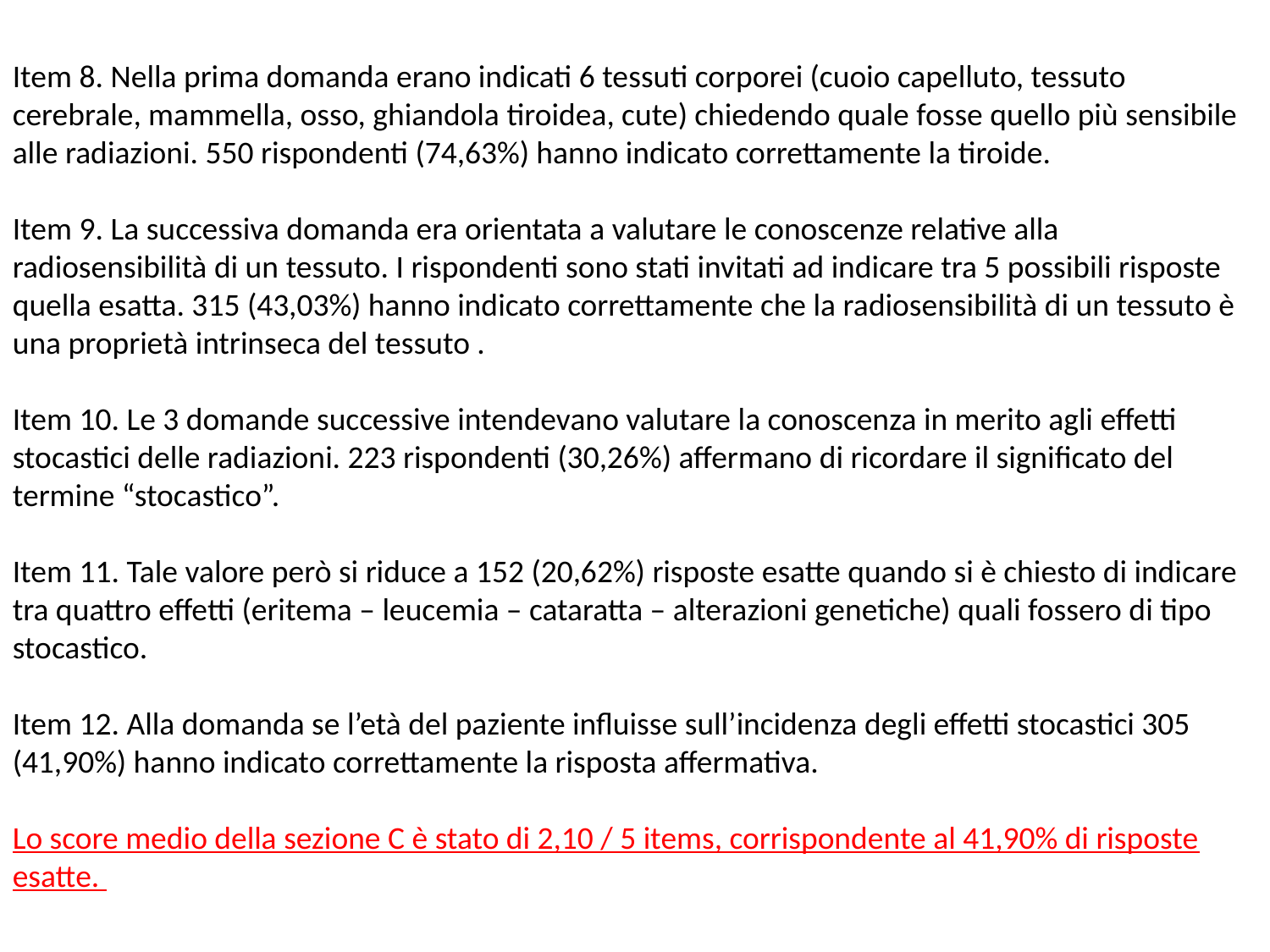

Item 8. Nella prima domanda erano indicati 6 tessuti corporei (cuoio capelluto, tessuto cerebrale, mammella, osso, ghiandola tiroidea, cute) chiedendo quale fosse quello più sensibile alle radiazioni. 550 rispondenti (74,63%) hanno indicato correttamente la tiroide. 
Item 9. La successiva domanda era orientata a valutare le conoscenze relative alla radiosensibilità di un tessuto. I rispondenti sono stati invitati ad indicare tra 5 possibili risposte quella esatta. 315 (43,03%) hanno indicato correttamente che la radiosensibilità di un tessuto è una proprietà intrinseca del tessuto . 
Item 10. Le 3 domande successive intendevano valutare la conoscenza in merito agli effetti stocastici delle radiazioni. 223 rispondenti (30,26%) affermano di ricordare il significato del termine “stocastico”. 
Item 11. Tale valore però si riduce a 152 (20,62%) risposte esatte quando si è chiesto di indicare tra quattro effetti (eritema – leucemia – cataratta – alterazioni genetiche) quali fossero di tipo stocastico. 
Item 12. Alla domanda se l’età del paziente influisse sull’incidenza degli effetti stocastici 305 (41,90%) hanno indicato correttamente la risposta affermativa. 
Lo score medio della sezione C è stato di 2,10 / 5 items, corrispondente al 41,90% di risposte esatte.